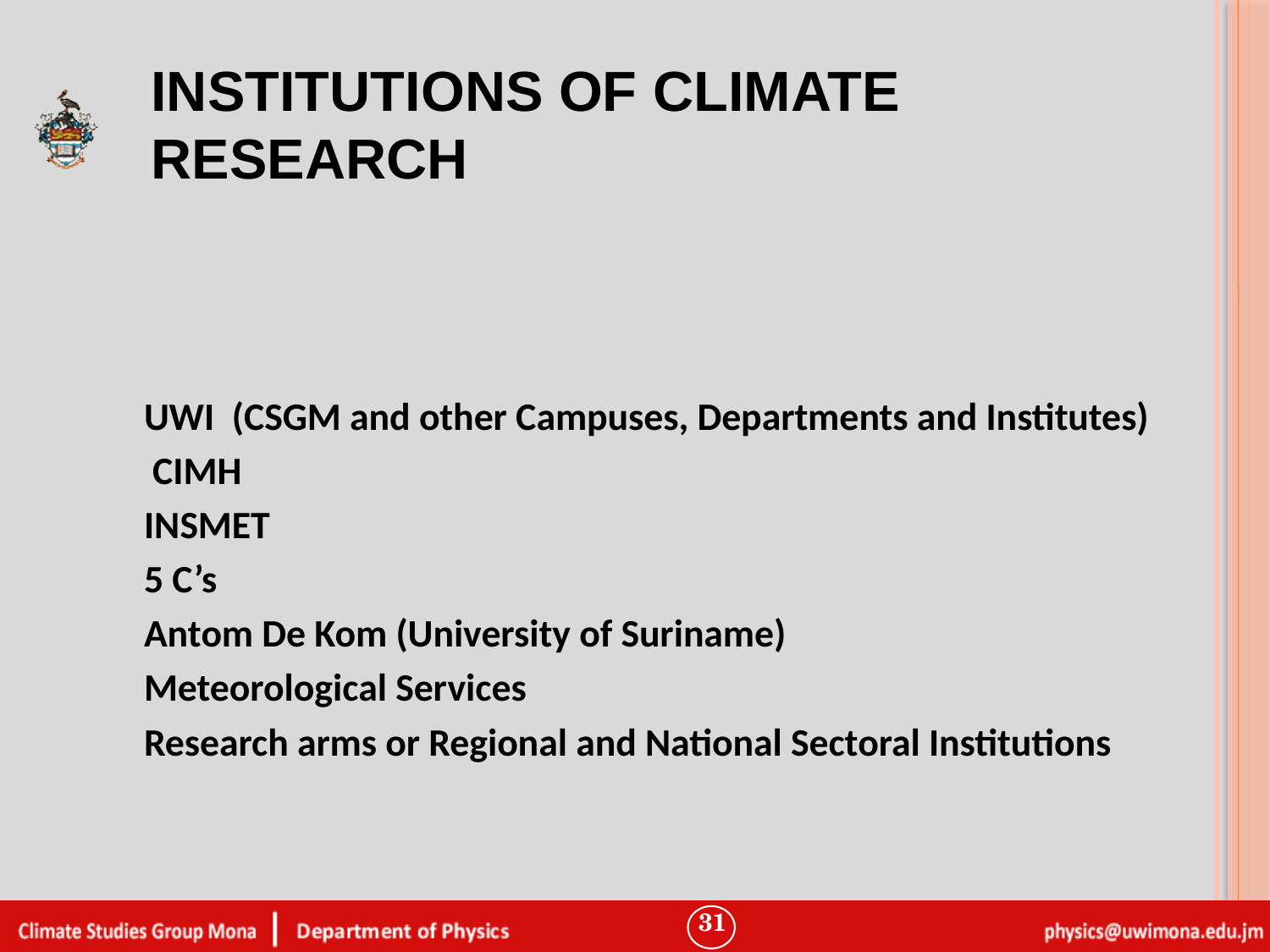

# Institutions of Climate Research

	UWI  (CSGM and other Campuses, Departments and Institutes)
	 CIMH
	INSMET
	5 C’s
	Antom De Kom (University of Suriname)
	Meteorological Services
	Research arms or Regional and National Sectoral Institutions

31